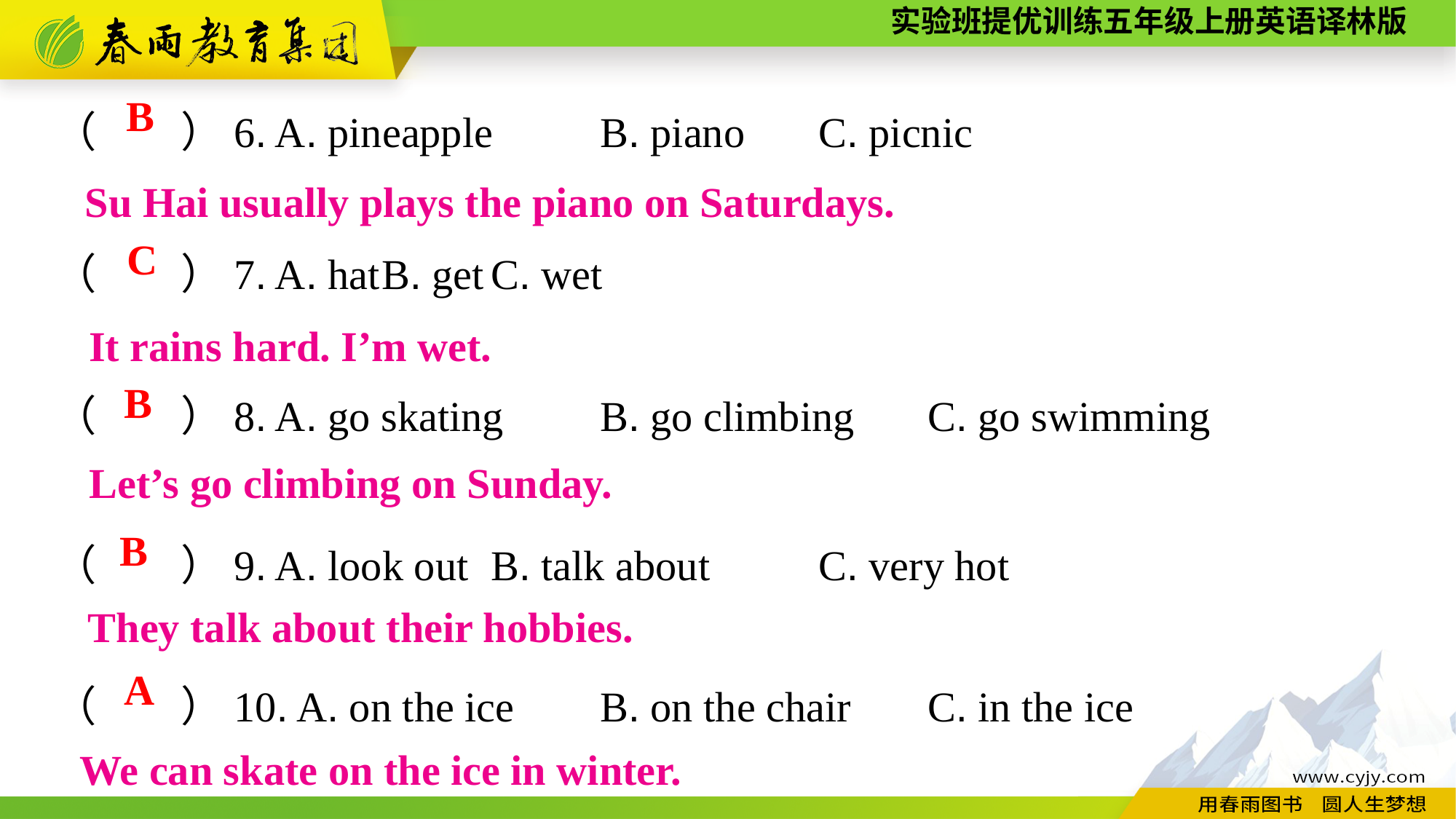

（　　）6. A. pineapple	B. piano	C. picnic

（　　）7. A. hat	B. get	C. wet

（　　）8. A. go skating	B. go climbing	C. go swimming
B
Su Hai usually plays the piano on Saturdays.
C
It rains hard. I’m wet.
B
Let’s go climbing on Sunday.
（　　）9. A. look out	B. talk about	C. very hot

（　　）10. A. on the ice	B. on the chair	C. in the ice
B
They talk about their hobbies.
A
We can skate on the ice in winter.